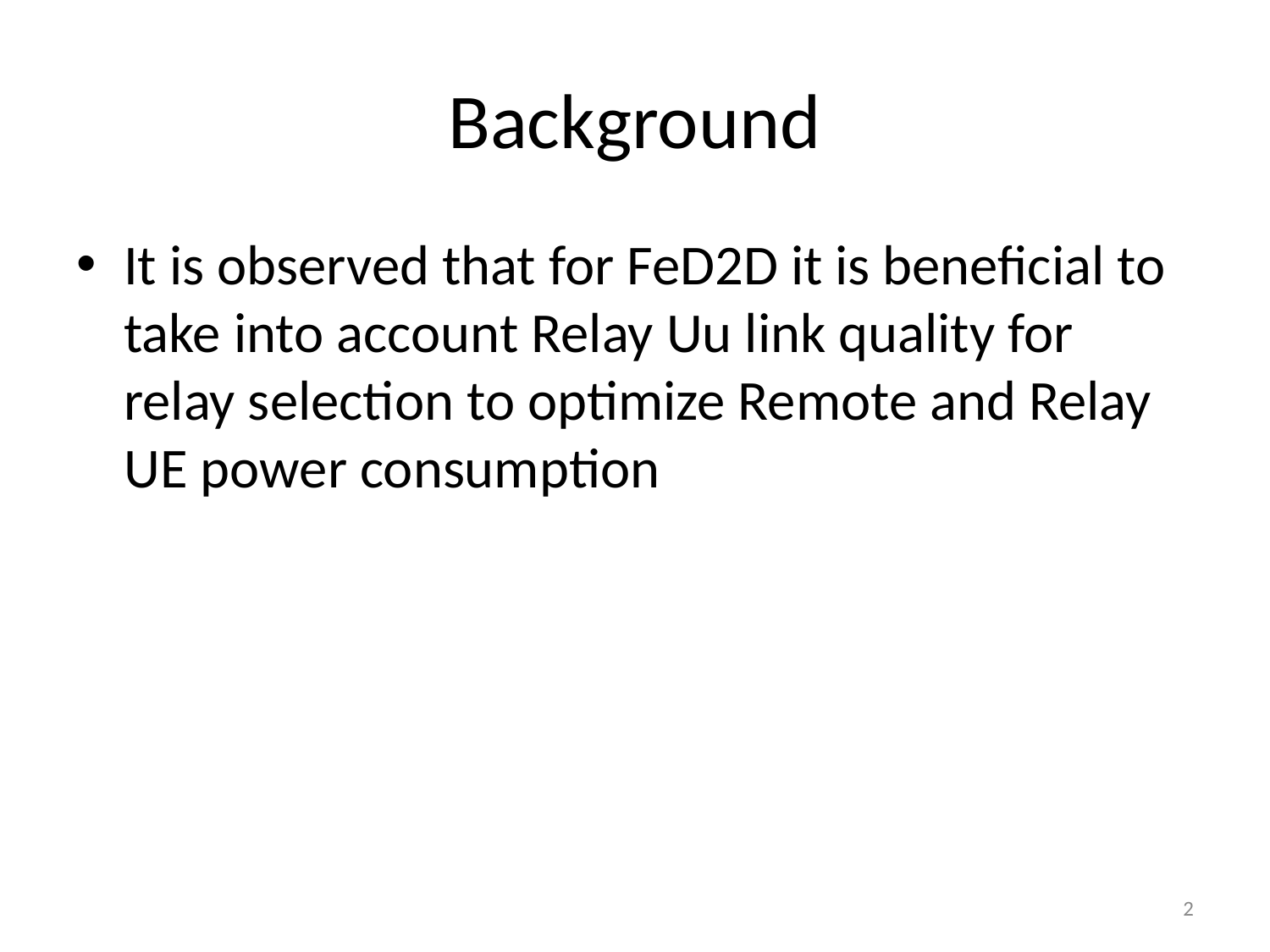

# Background
It is observed that for FeD2D it is beneficial to take into account Relay Uu link quality for relay selection to optimize Remote and Relay UE power consumption
2